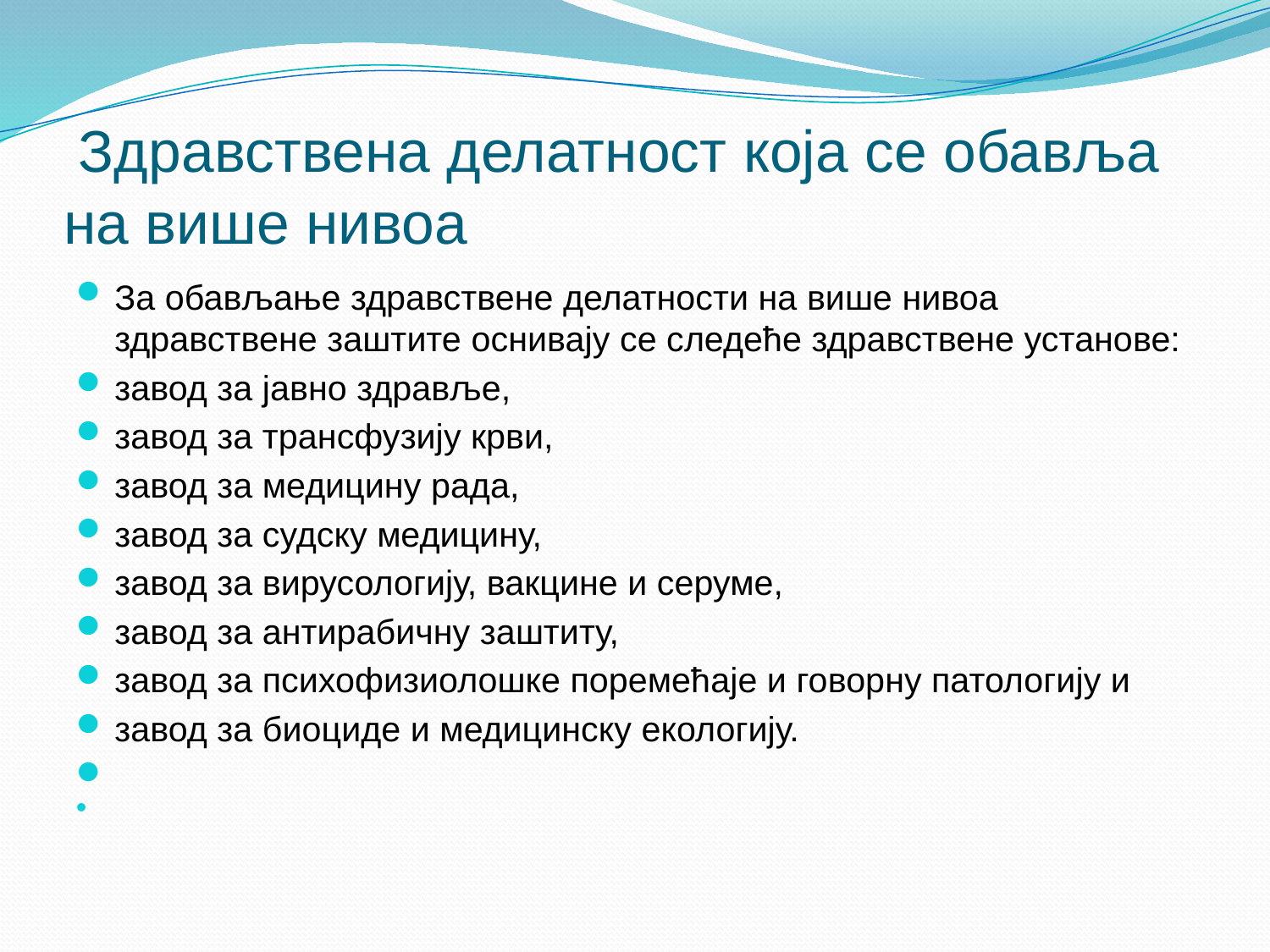

# Здравствена делатност која се обавља на више нивоа
За обављање здравствене делатности на више нивоа здравствене заштите оснивају се следеће здравствене установе:
завод за јавно здравље,
завод за трансфузију крви,
завод за медицину рада,
завод за судску медицину,
завод за вирусологију, вакцине и серуме,
завод за антирабичну заштиту,
завод за психофизиолошке поремећаје и говорну патологију и
завод за биоциде и медицинску екологију.